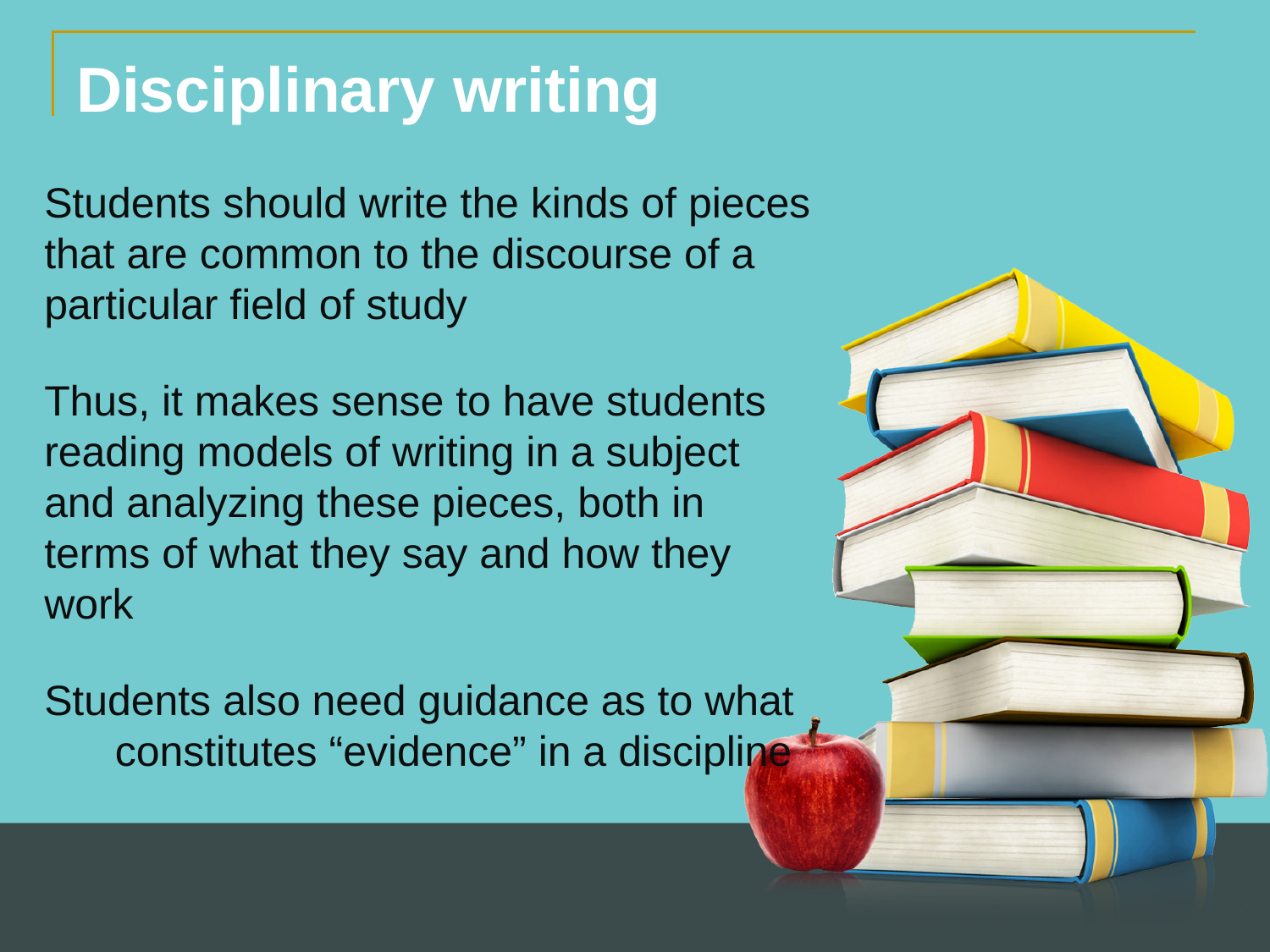

Disciplinary writing

Students should write the kinds of pieces that are common to the discourse of a particular field of study

Thus, it makes sense to have students reading models of writing in a subject and analyzing these pieces, both in terms of what they say and how they work

Students also need guidance as to what        constitutes “evidence” in a discipline